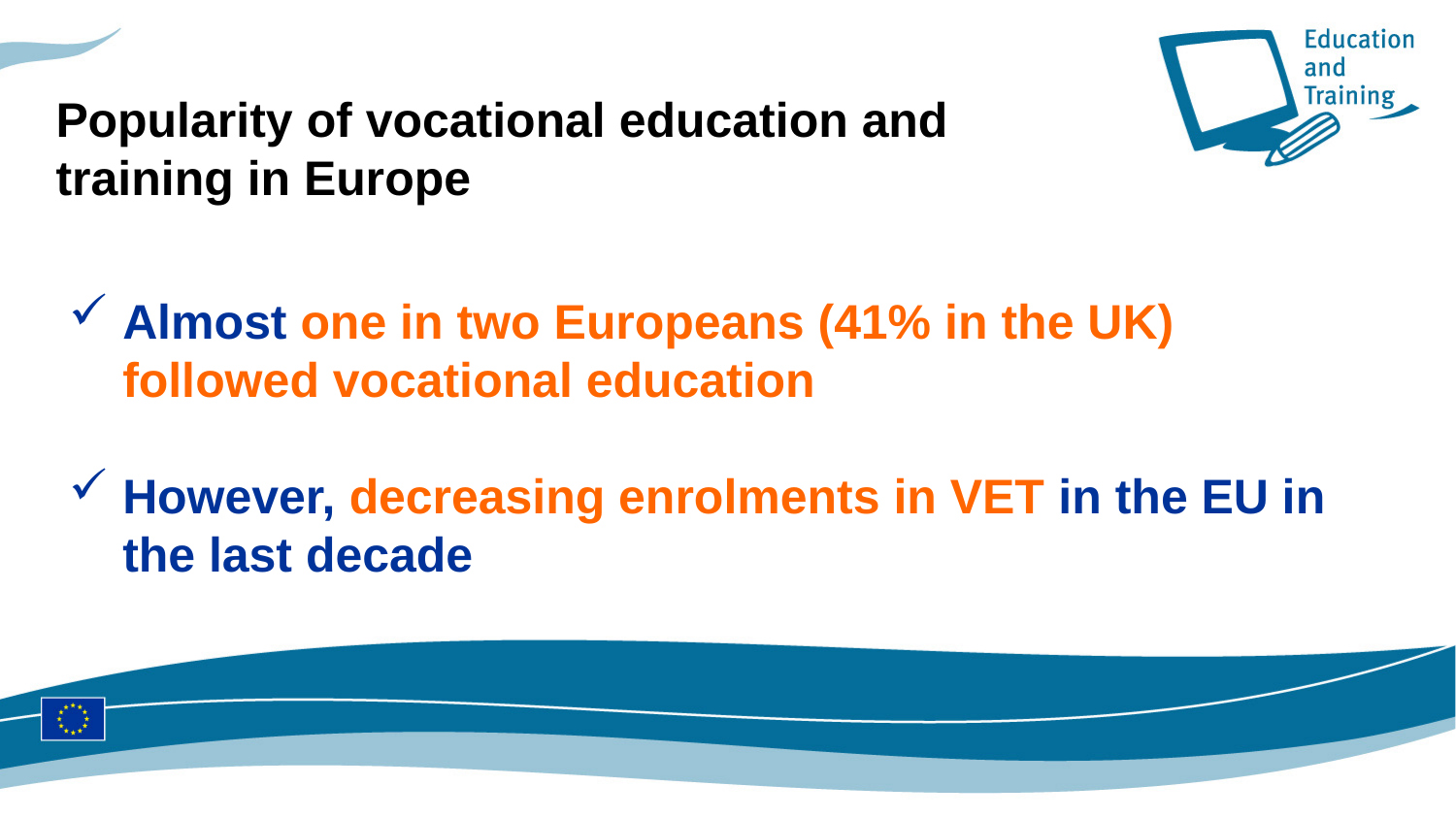

# Popularity of vocational education and training in Europe
Almost one in two Europeans (41% in the UK) followed vocational education

However, decreasing enrolments in VET in the EU in the last decade